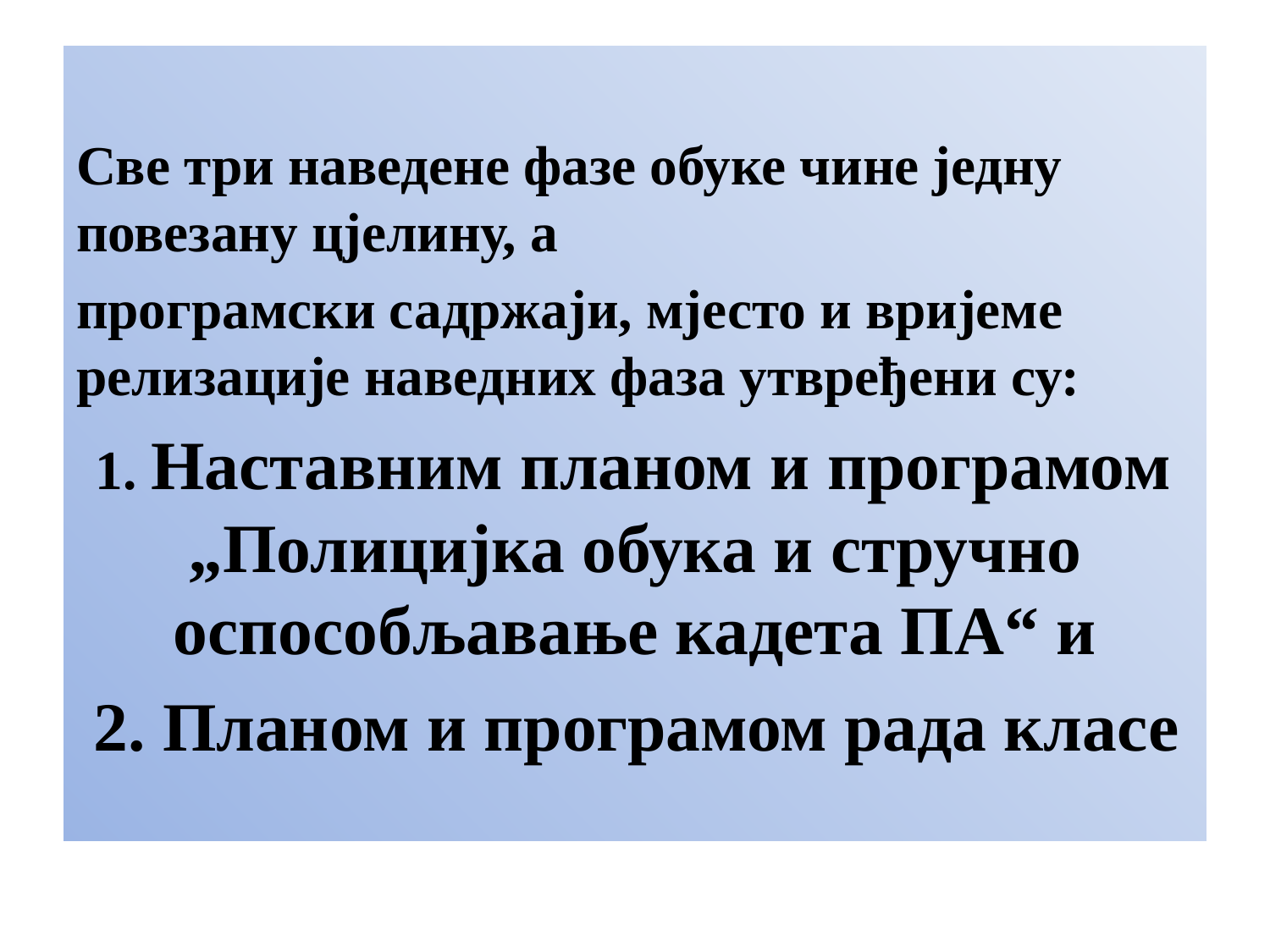

Све три наведене фазе обуке чине једну повезану цјелину, а
програмски садржаји, мјесто и вријеме релизације наведних фаза утвређени су:
 1. Наставним планом и програмом  „Полицијка обука и стручно оспособљавање кадета ПА“ и
 2. Планом и програмом рада класе